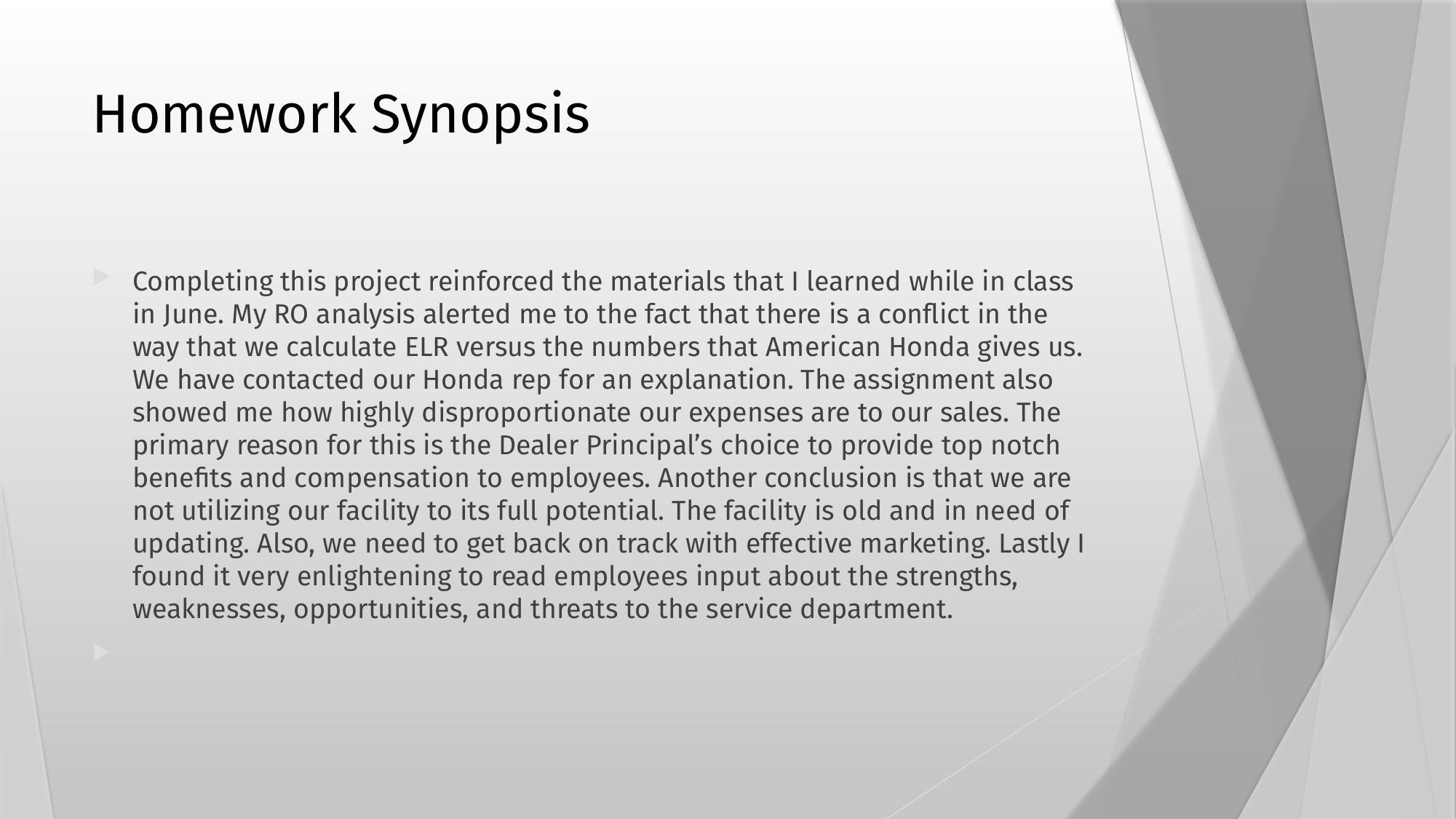

# Homework Synopsis
Completing this project reinforced the materials that I learned while in class in June. My RO analysis alerted me to the fact that there is a conflict in the way that we calculate ELR versus the numbers that American Honda gives us. We have contacted our Honda rep for an explanation. The assignment also showed me how highly disproportionate our expenses are to our sales. The primary reason for this is the Dealer Principal’s choice to provide top notch benefits and compensation to employees. Another conclusion is that we are not utilizing our facility to its full potential. The facility is old and in need of updating. Also, we need to get back on track with effective marketing. Lastly I found it very enlightening to read employees input about the strengths, weaknesses, opportunities, and threats to the service department.